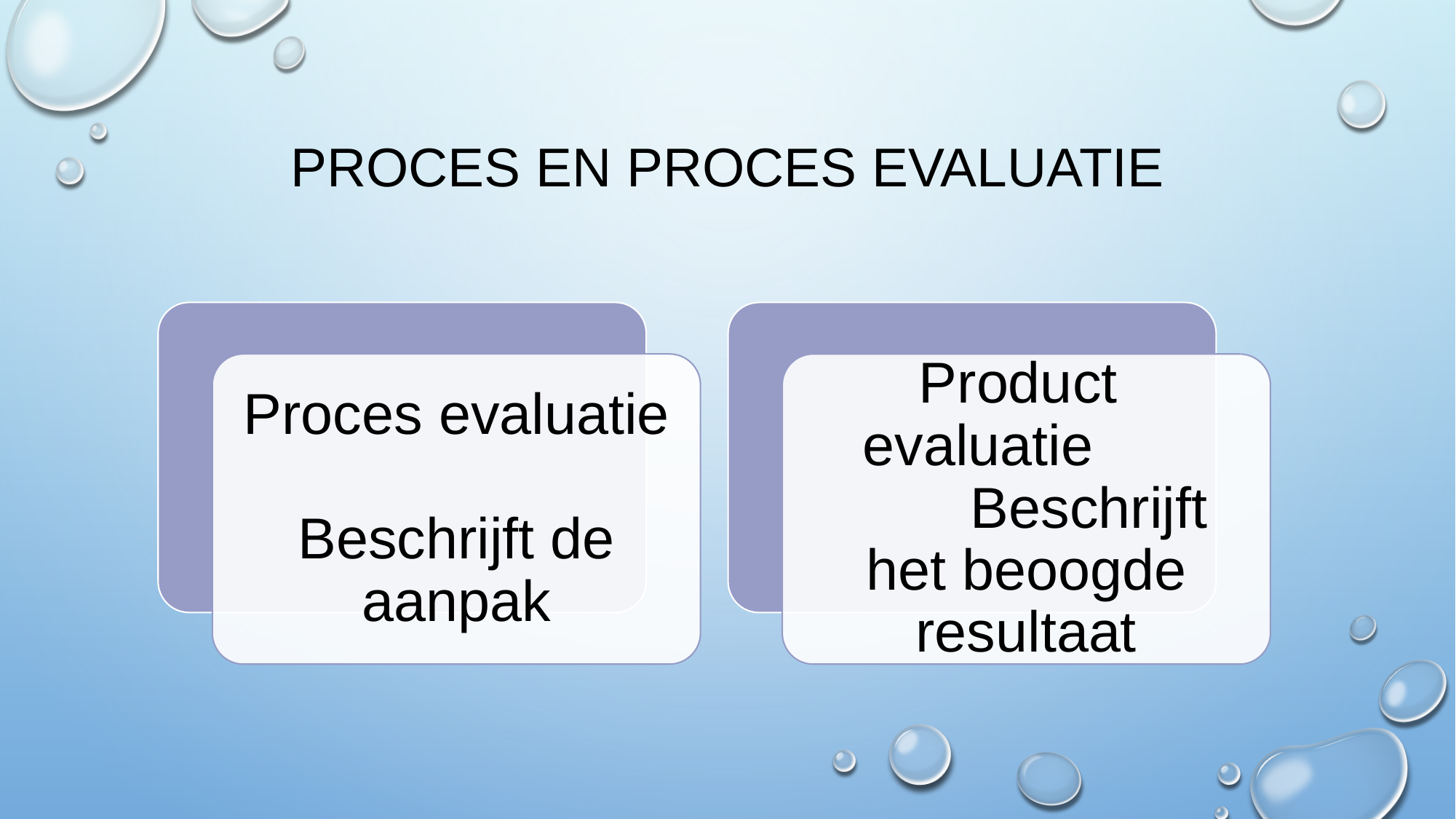

# Proces en proces evaluatie

Proces evaluatie       		 Beschrijft de aanpak
Product  evaluatie 		 Beschrijft het beoogde resultaat